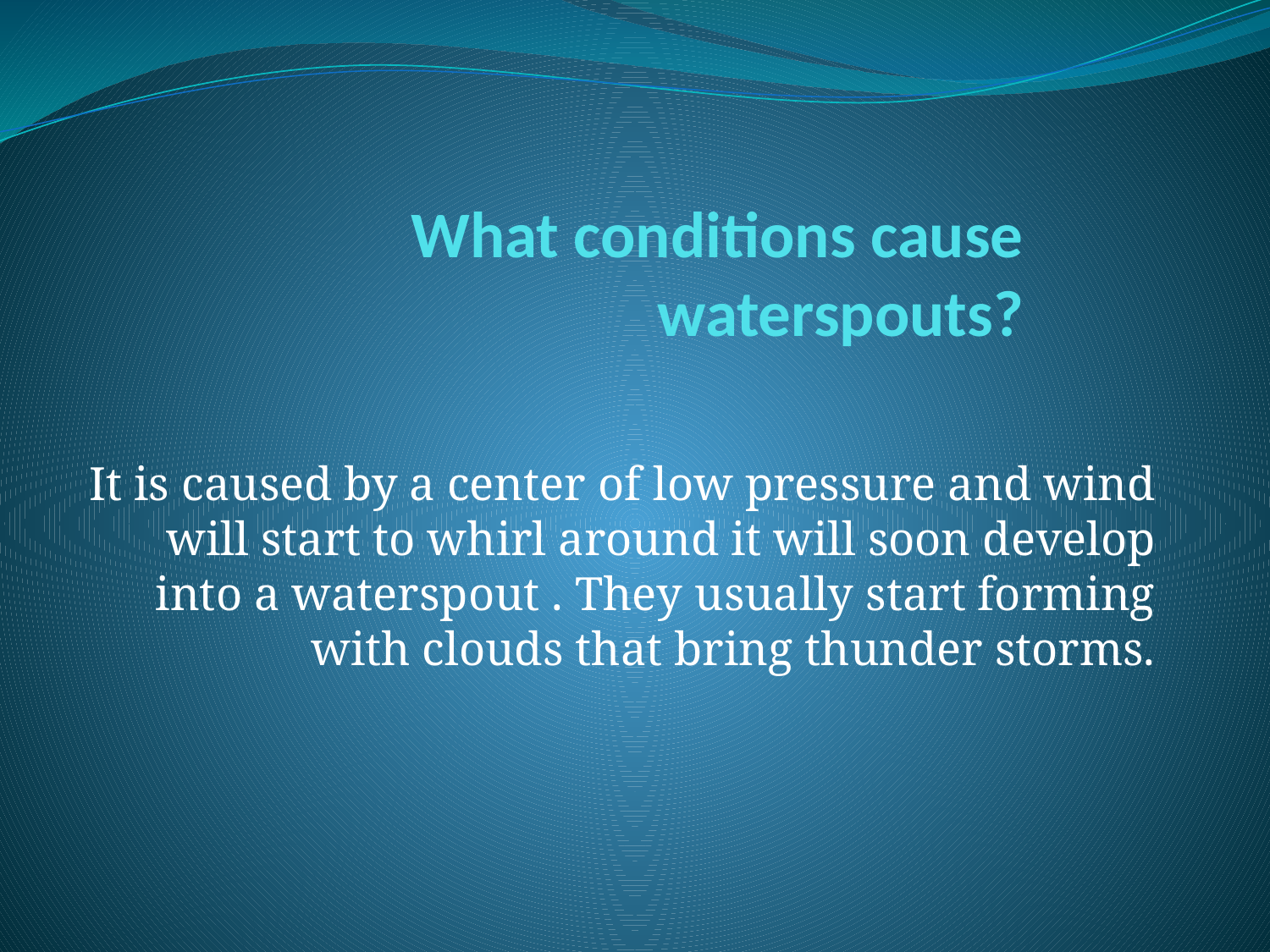

# What conditions cause waterspouts?
It is caused by a center of low pressure and wind will start to whirl around it will soon develop into a waterspout . They usually start forming with clouds that bring thunder storms.